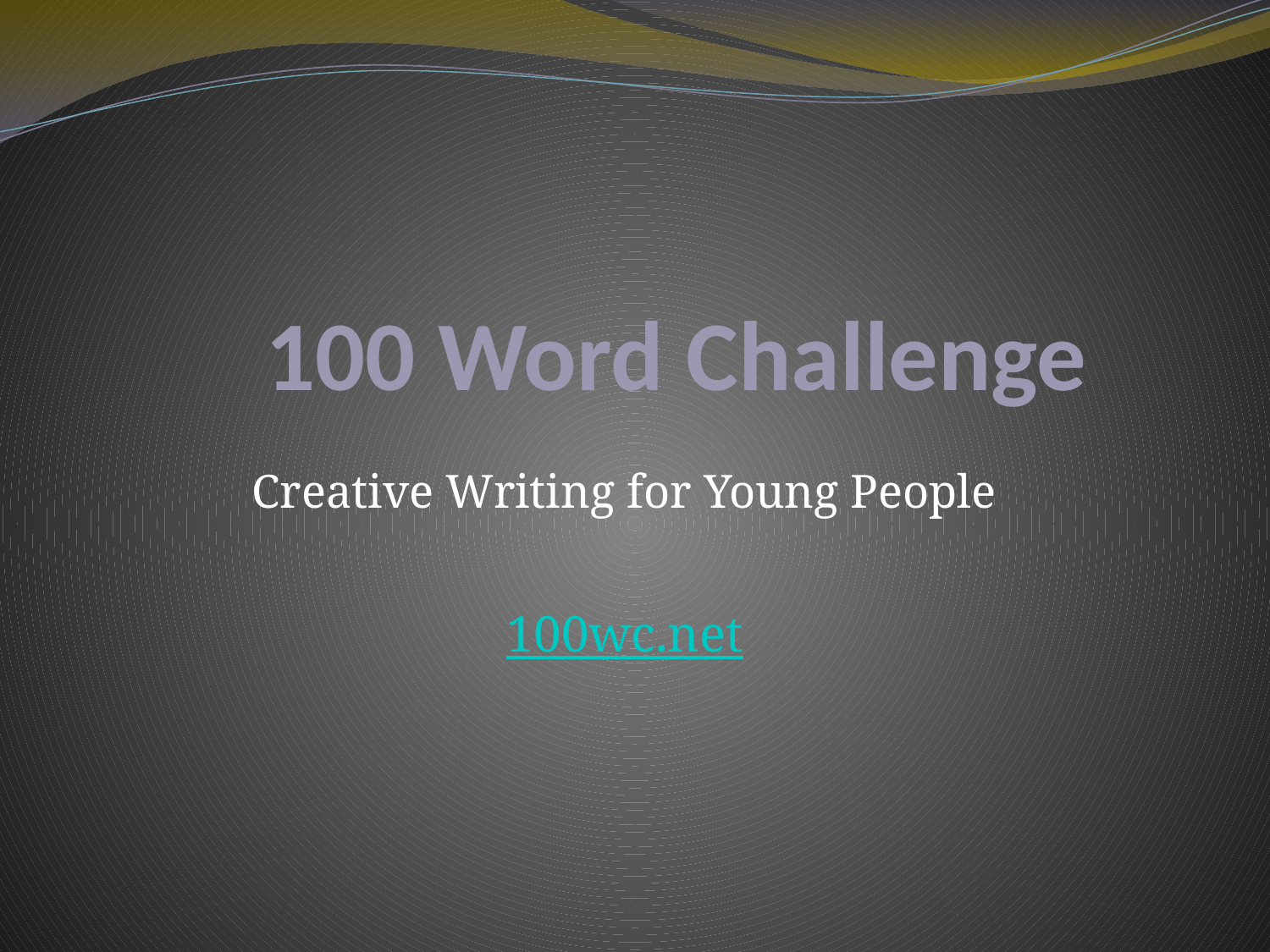

# 100 Word Challenge
Creative Writing for Young People
100wc.net